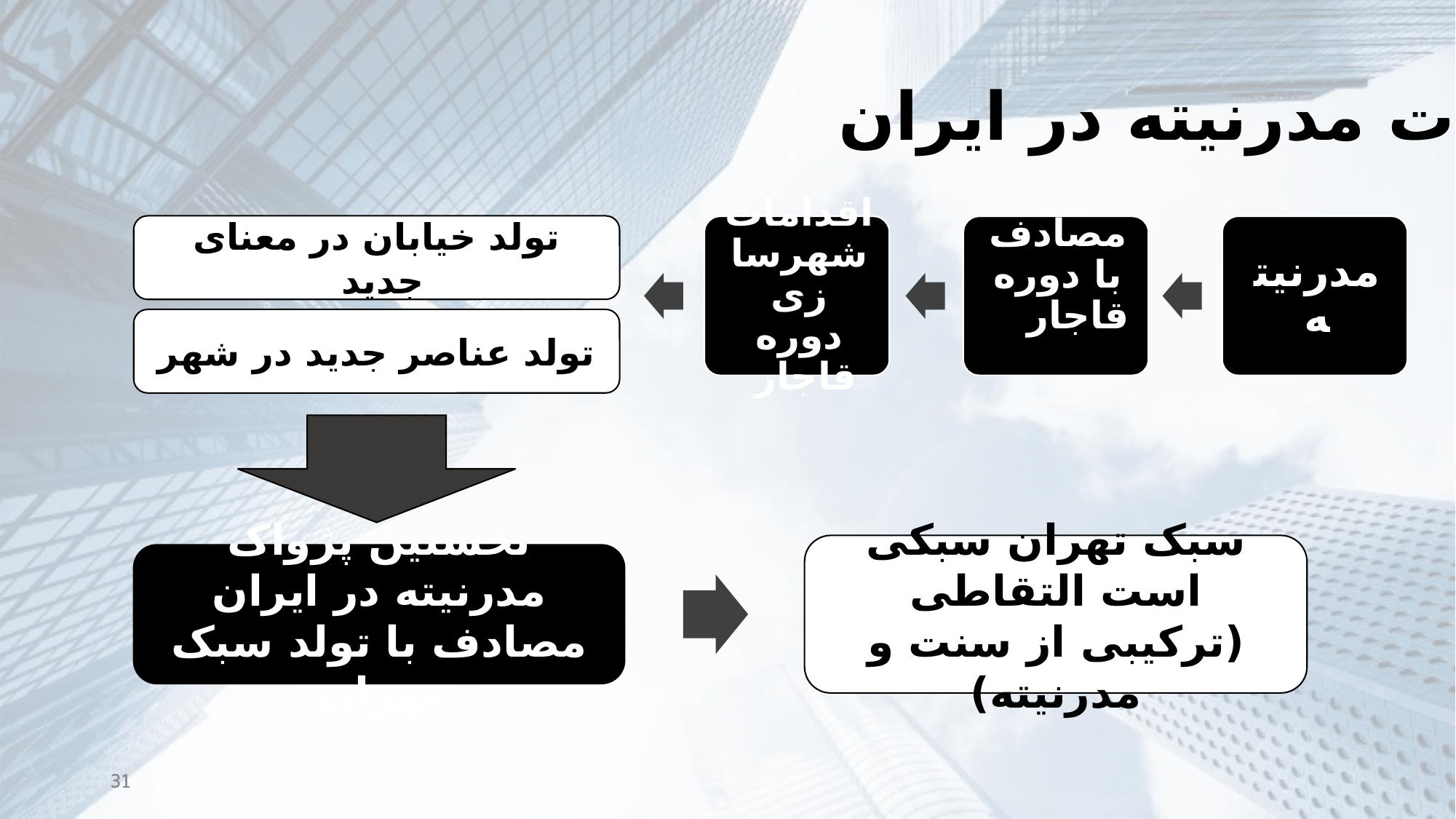

تاثیرات مدرنیته در ایران
مدرنیته

مصادف با دوره قاجار

اقدامات شهرسازی دوره قاجار
تولد خیابان در معنای جدید

تولد عناصر جدید در شهر

سبک تهران سبکی است التقاطی
(ترکیبی از سنت و مدرنیته)
نخستین پژواک مدرنیته در ایران مصادف با تولد سبک تهران

31
31